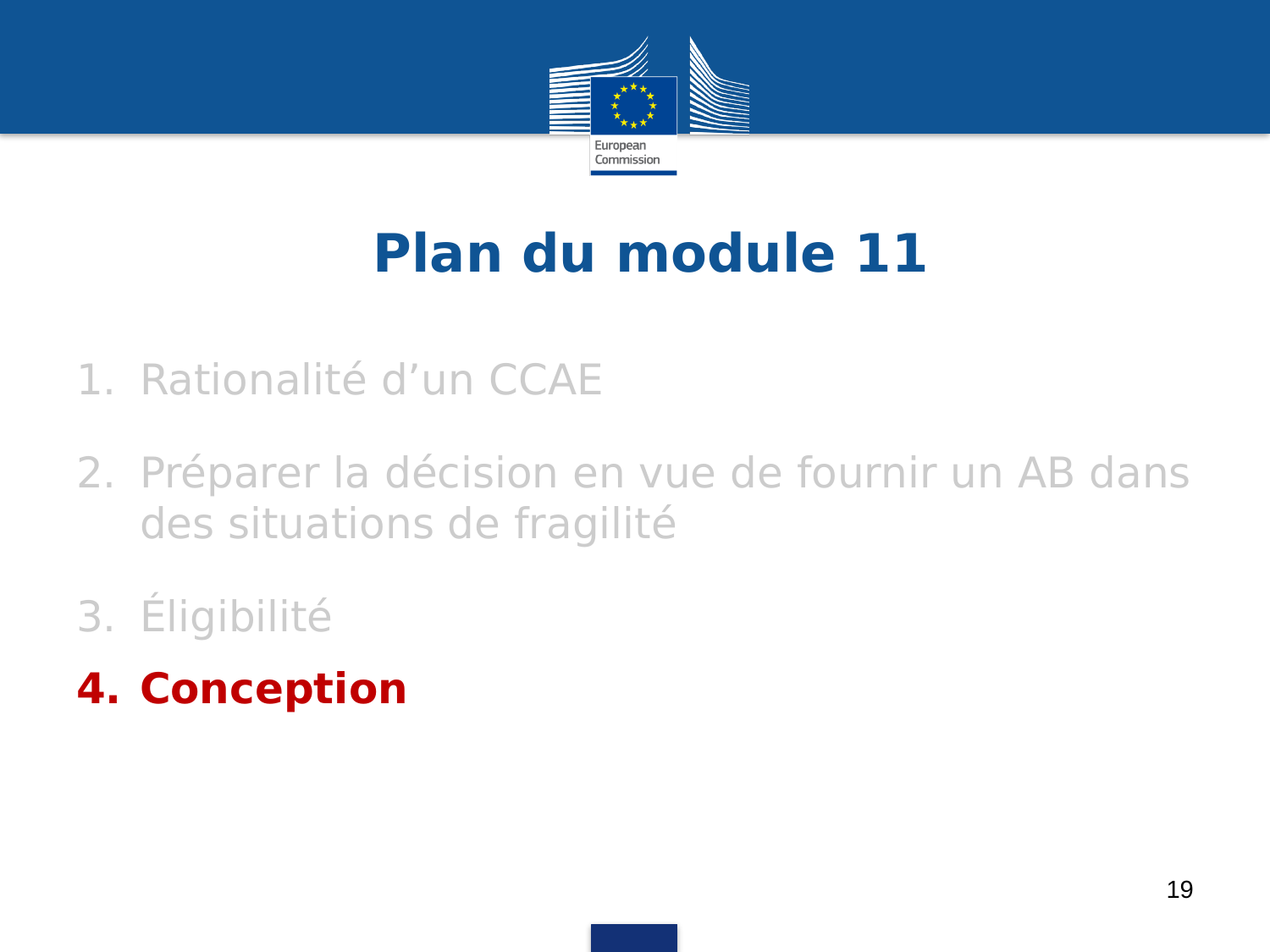

# Plan du module 11
Rationalité d’un CCAE
Préparer la décision en vue de fournir un AB dans des situations de fragilité
Éligibilité
Conception

19